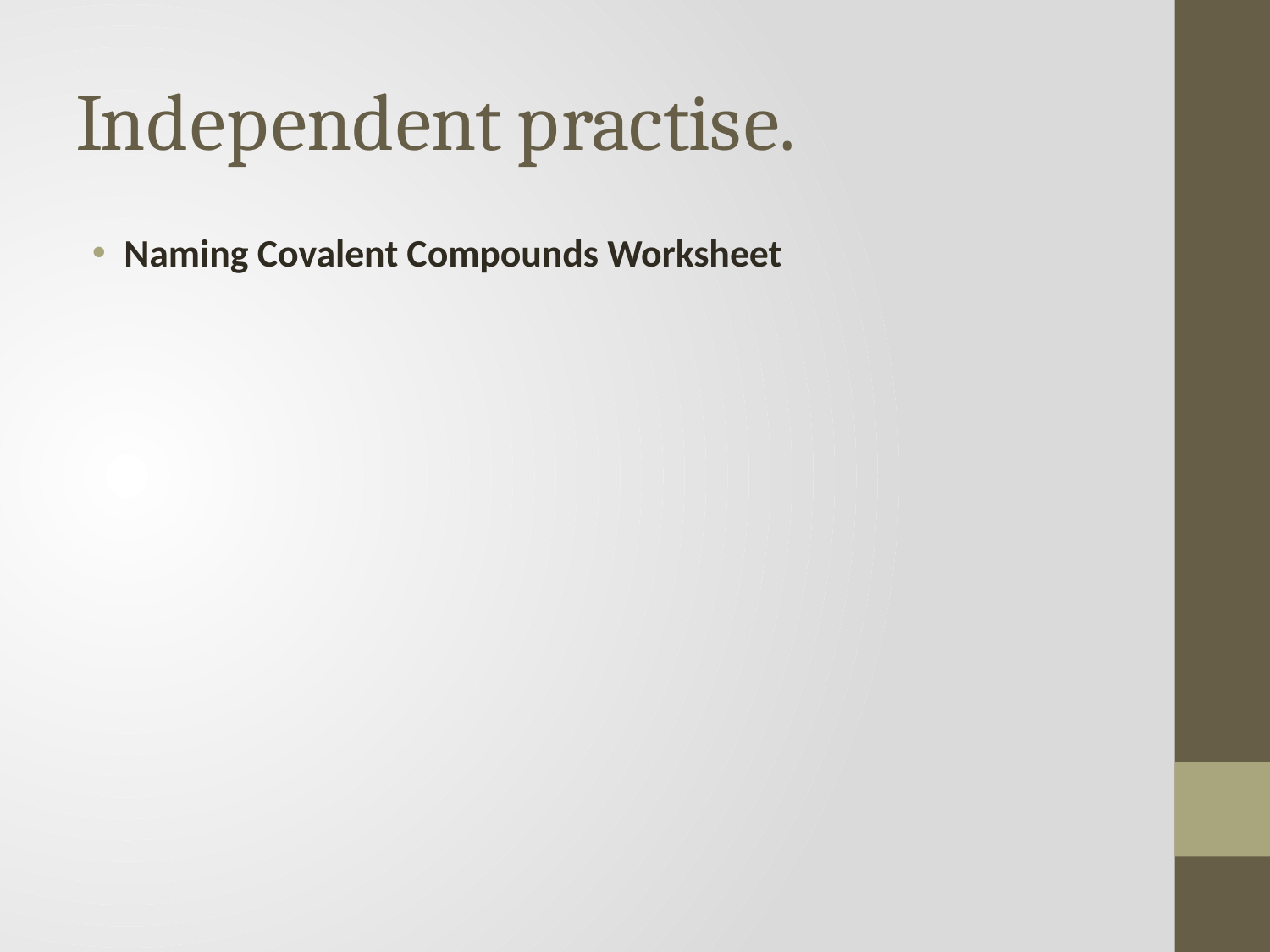

# Independent practise.
Naming Covalent Compounds Worksheet